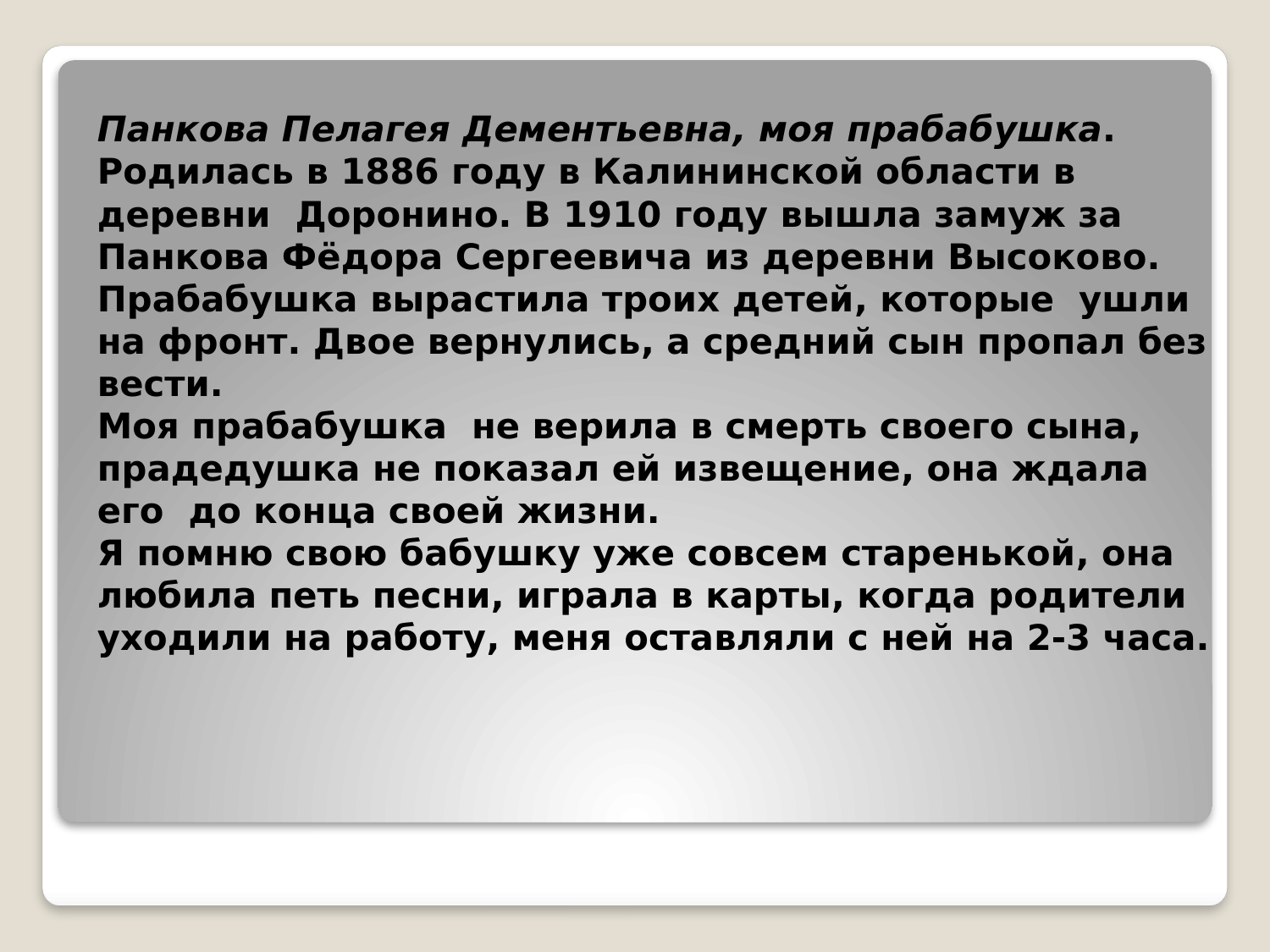

# Панкова Пелагея Дементьевна, моя прабабушка. Родилась в 1886 году в Калининской области в деревни  Доронино. В 1910 году вышла замуж за Панкова Фёдора Сергеевича из деревни Высоково. Прабабушка вырастила троих детей, которые  ушли на фронт. Двое вернулись, а средний сын пропал без вести. Моя прабабушка  не верила в смерть своего сына, прадедушка не показал ей извещение, она ждала его  до конца своей жизни. Я помню свою бабушку уже совсем старенькой, она любила петь песни, играла в карты, когда родители уходили на работу, меня оставляли с ней на 2-3 часа.